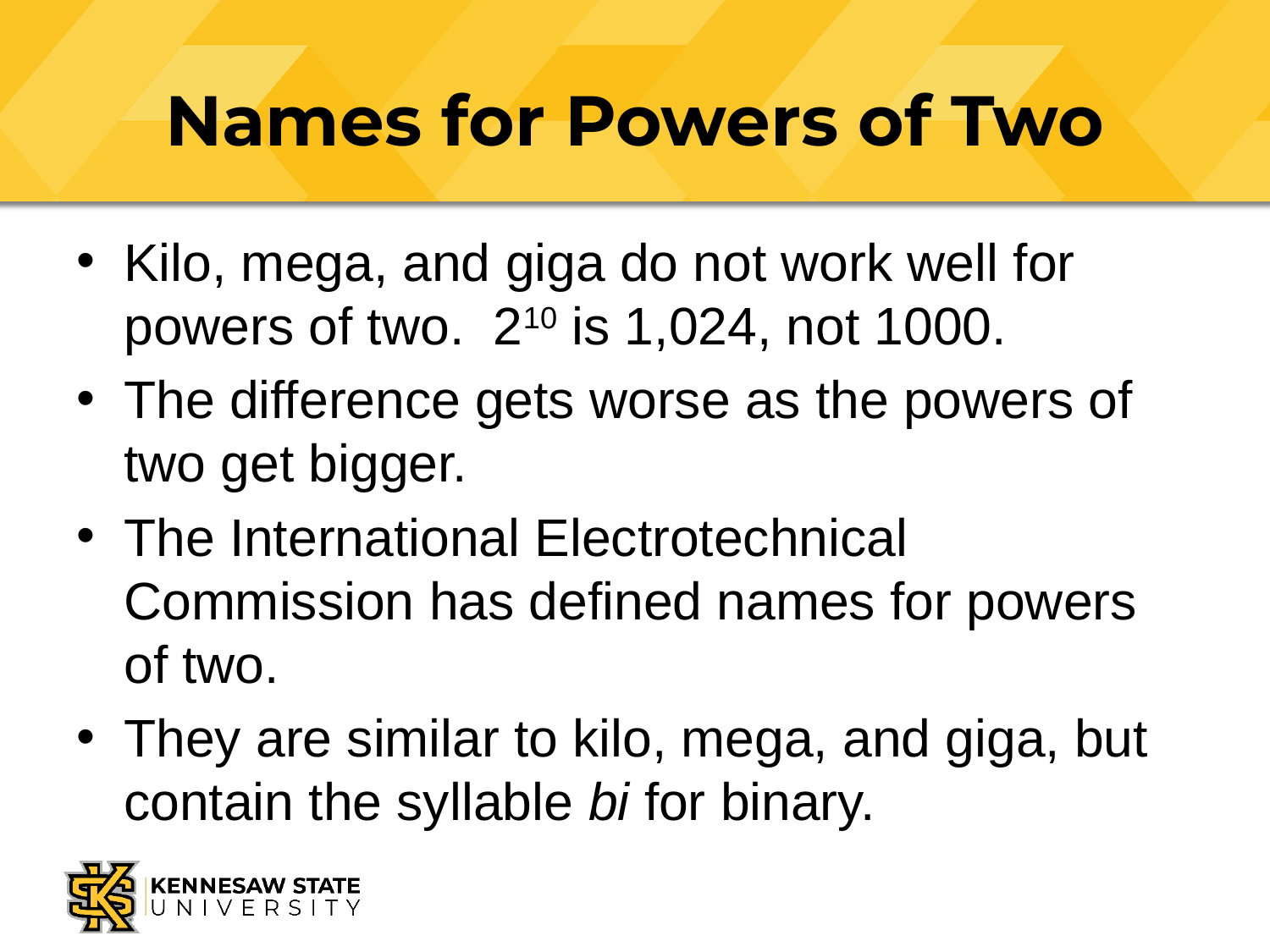

# Names for Powers of Two
Kilo, mega, and giga do not work well for powers of two.  210 is 1,024, not 1000.
The difference gets worse as the powers of two get bigger.
The International Electrotechnical Commission has defined names for powers of two.
They are similar to kilo, mega, and giga, but contain the syllable bi for binary.